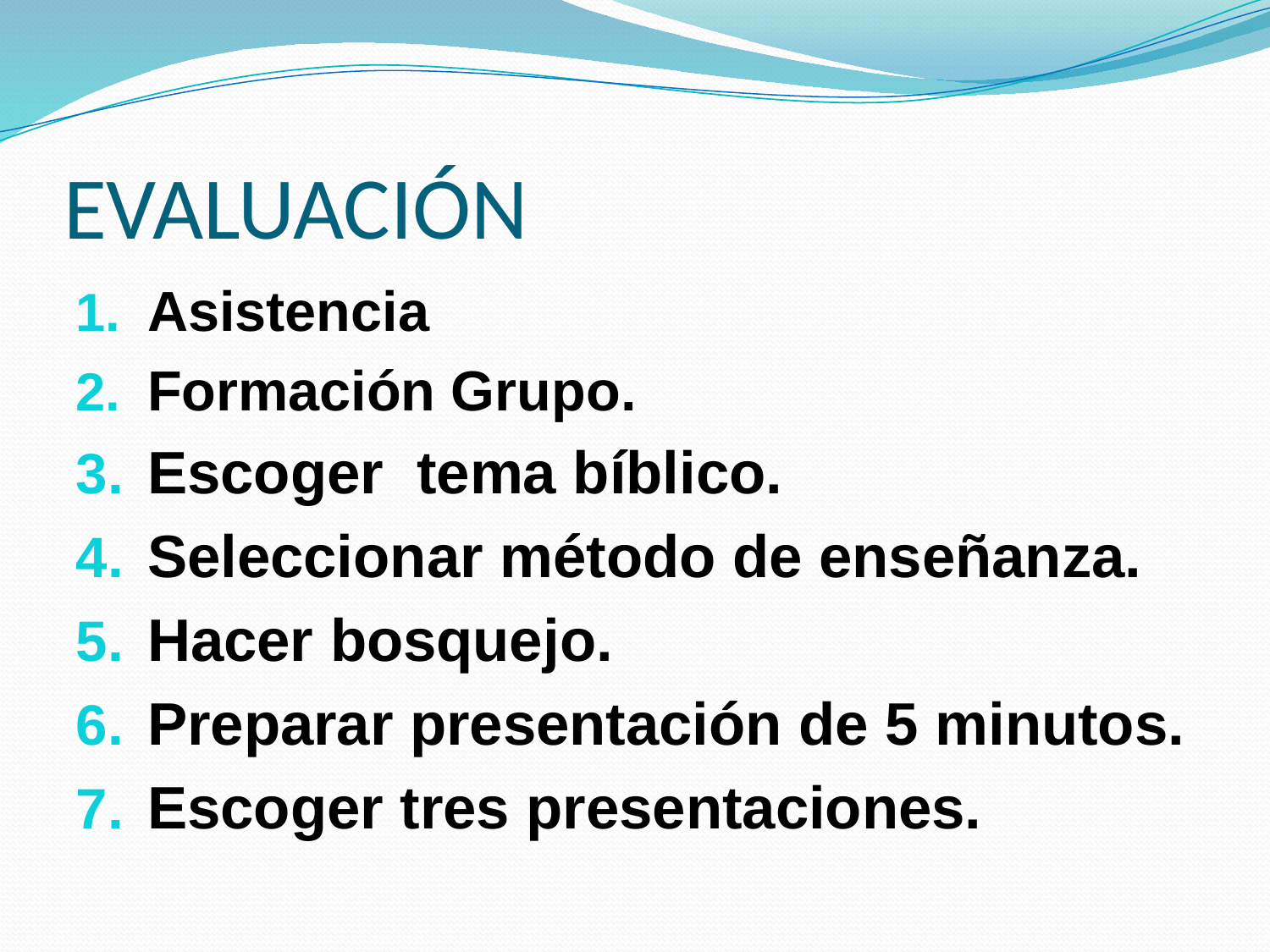

# EVALUACIÓN
Asistencia
Formación Grupo.
Escoger  tema bíblico.
Seleccionar método de enseñanza.
Hacer bosquejo.
Preparar presentación de 5 minutos.
Escoger tres presentaciones.